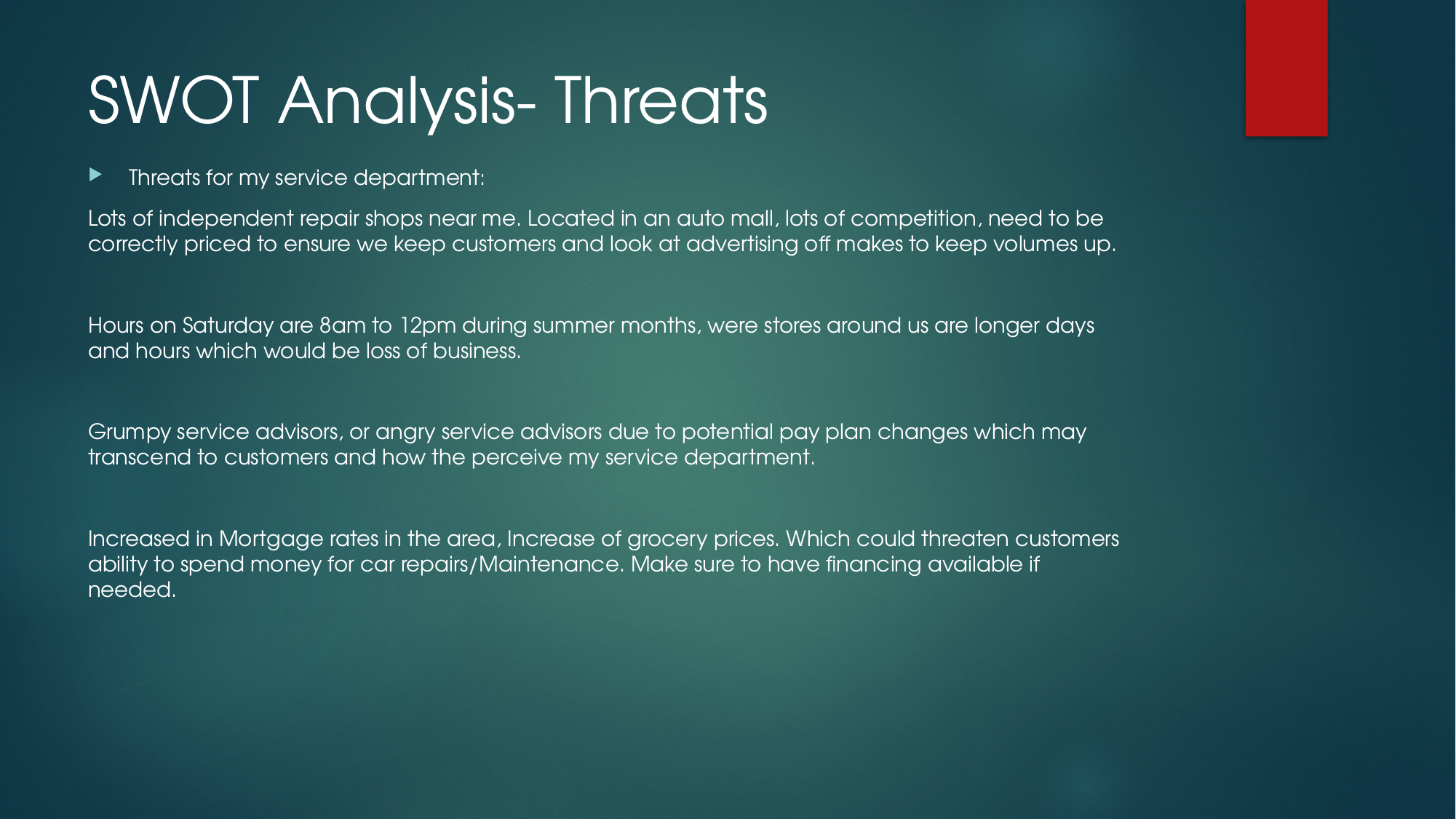

# SWOT Analysis- Threats
Threats for my service department:
Lots of independent repair shops near me. Located in an auto mall, lots of competition, need to be correctly priced to ensure we keep customers and look at advertising off makes to keep volumes up.

Hours on Saturday are 8am to 12pm during summer months, were stores around us are longer days and hours which would be loss of business.

Grumpy service advisors, or angry service advisors due to potential pay plan changes which may transcend to customers and how the perceive my service department.

Increased in Mortgage rates in the area, Increase of grocery prices. Which could threaten customers ability to spend money for car repairs/Maintenance. Make sure to have financing available if needed.